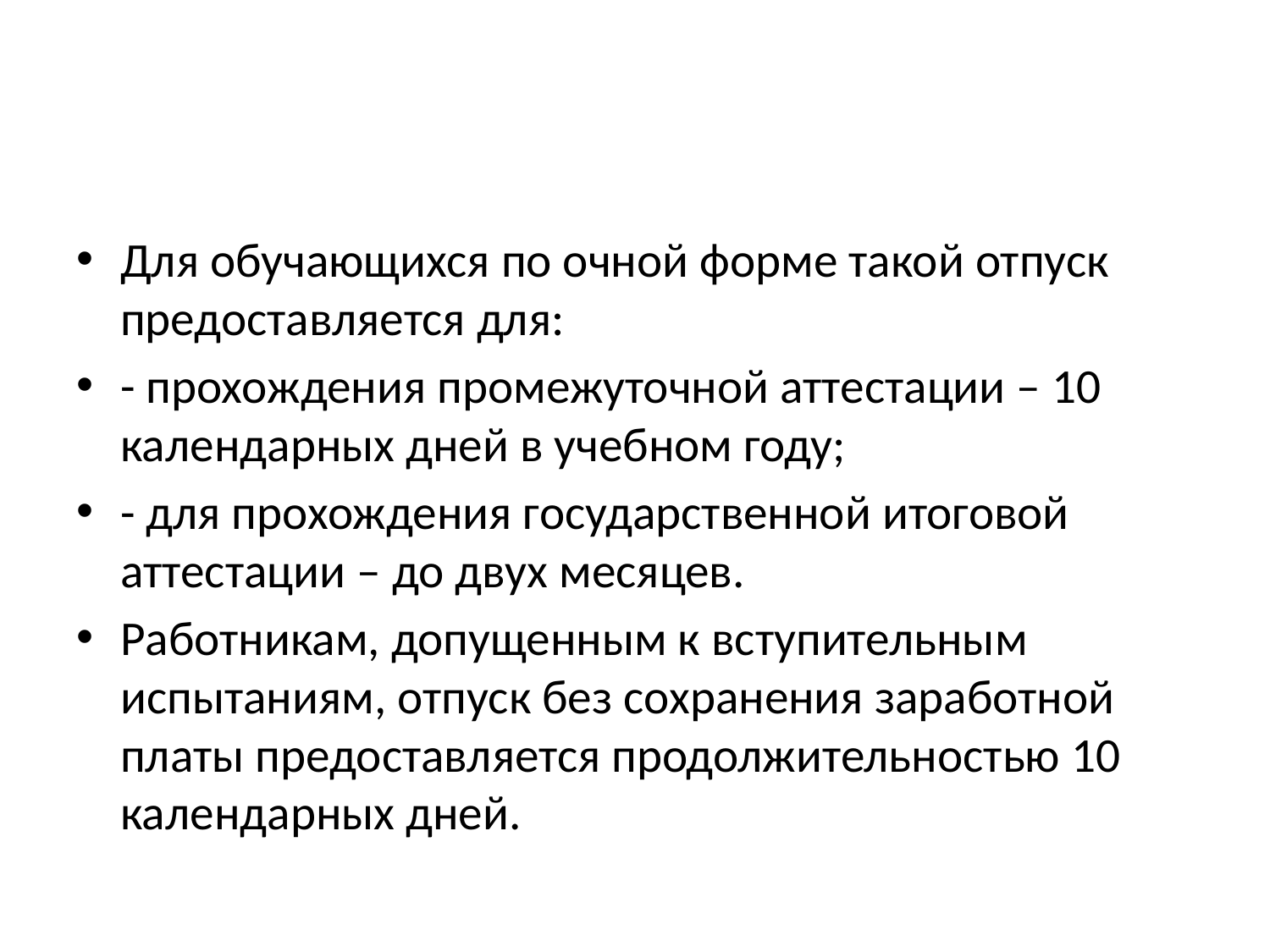

#
Для обучающихся по очной форме такой отпуск предоставляется для:
- прохождения промежуточной аттестации – 10 календарных дней в учебном году;
- для прохождения государственной итоговой аттестации – до двух месяцев.
Работникам, допущенным к вступительным испытаниям, отпуск без сохранения заработной платы предоставляется продолжительностью 10 календарных дней.